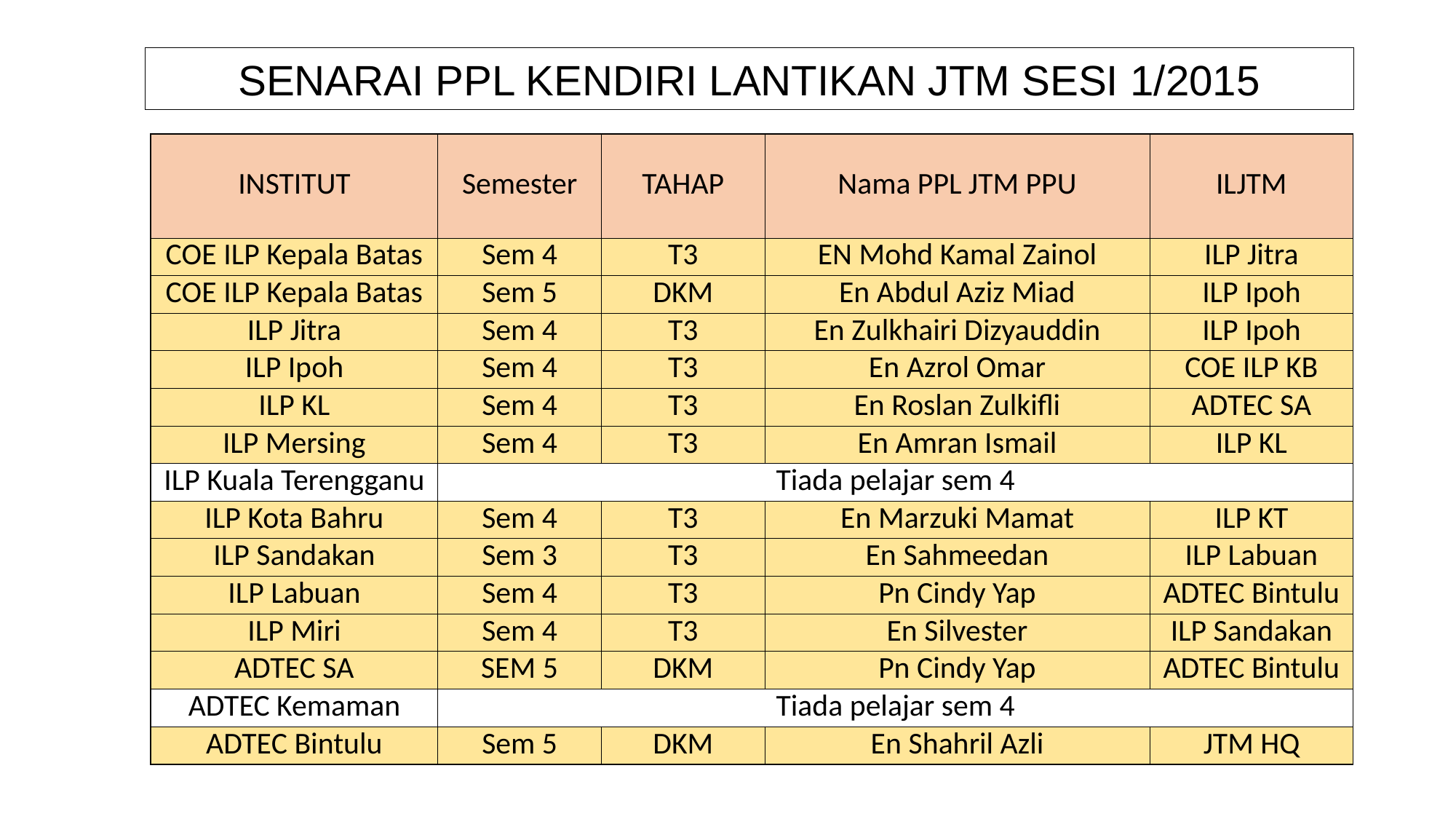

SENARAI PPL KENDIRI LANTIKAN JTM SESI 1/2015
| INSTITUT | Semester | TAHAP | Nama PPL JTM PPU | ILJTM |
| --- | --- | --- | --- | --- |
| COE ILP Kepala Batas | Sem 4 | T3 | EN Mohd Kamal Zainol | ILP Jitra |
| COE ILP Kepala Batas | Sem 5 | DKM | En Abdul Aziz Miad | ILP Ipoh |
| ILP Jitra | Sem 4 | T3 | En Zulkhairi Dizyauddin | ILP Ipoh |
| ILP Ipoh | Sem 4 | T3 | En Azrol Omar | COE ILP KB |
| ILP KL | Sem 4 | T3 | En Roslan Zulkifli | ADTEC SA |
| ILP Mersing | Sem 4 | T3 | En Amran Ismail | ILP KL |
| ILP Kuala Terengganu | Tiada pelajar sem 4 |  |  |  |
| ILP Kota Bahru | Sem 4 | T3 | En Marzuki Mamat | ILP KT |
| ILP Sandakan | Sem 3 | T3 | En Sahmeedan | ILP Labuan |
| ILP Labuan | Sem 4 | T3 | Pn Cindy Yap | ADTEC Bintulu |
| ILP Miri | Sem 4 | T3 | En Silvester | ILP Sandakan |
| ADTEC SA | SEM 5 | DKM | Pn Cindy Yap | ADTEC Bintulu |
| ADTEC Kemaman | Tiada pelajar sem 4 |  |  |  |
| ADTEC Bintulu | Sem 5 | DKM | En Shahril Azli | JTM HQ |